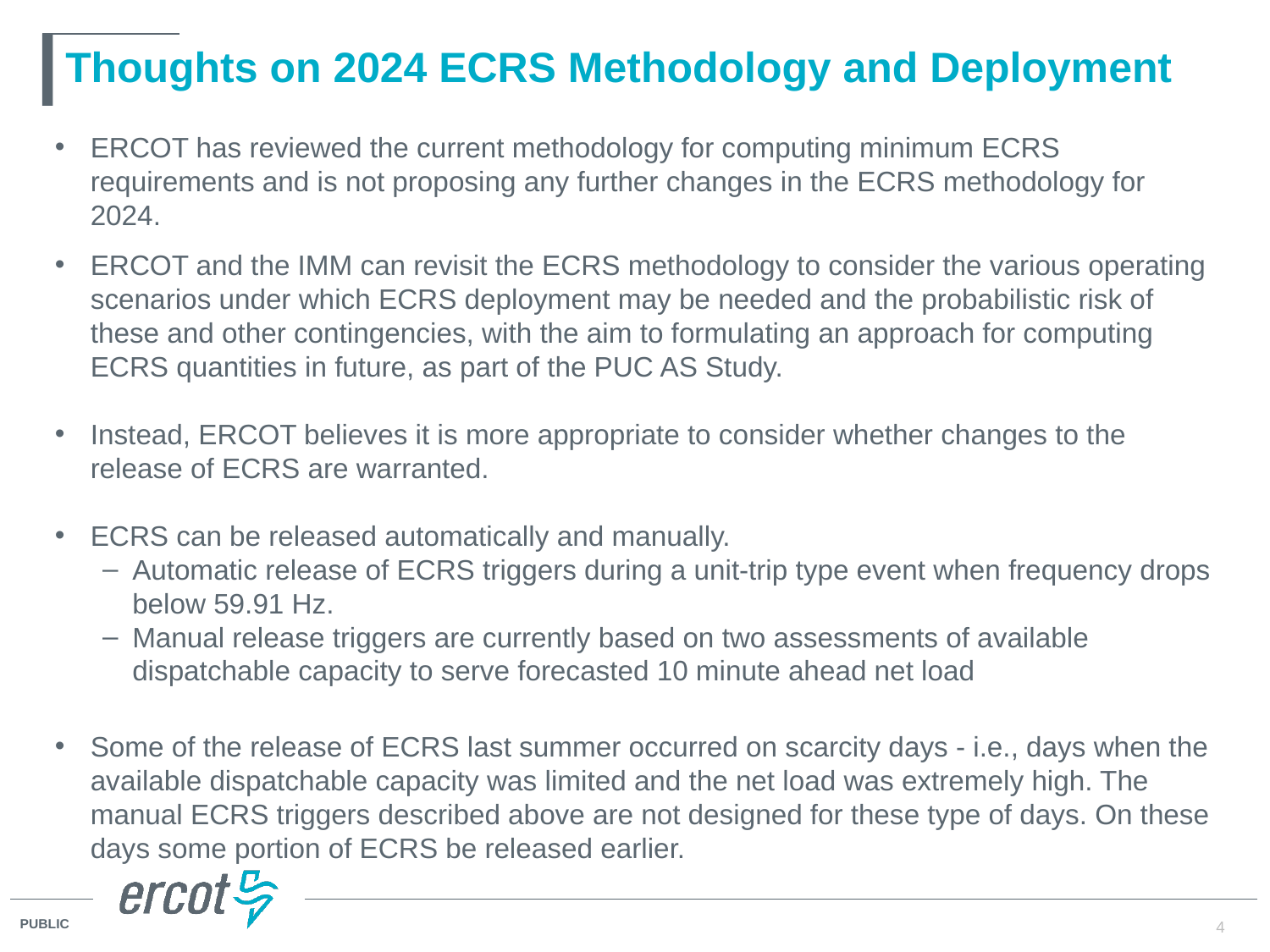

# Thoughts on 2024 ECRS Methodology and Deployment
ERCOT has reviewed the current methodology for computing minimum ECRS requirements and is not proposing any further changes in the ECRS methodology for 2024.

ERCOT and the IMM can revisit the ECRS methodology to consider the various operating scenarios under which ECRS deployment may be needed and the probabilistic risk of these and other contingencies, with the aim to formulating an approach for computing ECRS quantities in future, as part of the PUC AS Study.

Instead, ERCOT believes it is more appropriate to consider whether changes to the release of ECRS are warranted.

ECRS can be released automatically and manually.
Automatic release of ECRS triggers during a unit-trip type event when frequency drops below 59.91 Hz.
Manual release triggers are currently based on two assessments of available dispatchable capacity to serve forecasted 10 minute ahead net load

Some of the release of ECRS last summer occurred on scarcity days - i.e., days when the available dispatchable capacity was limited and the net load was extremely high. The manual ECRS triggers described above are not designed for these type of days. On these days some portion of ECRS be released earlier.

4